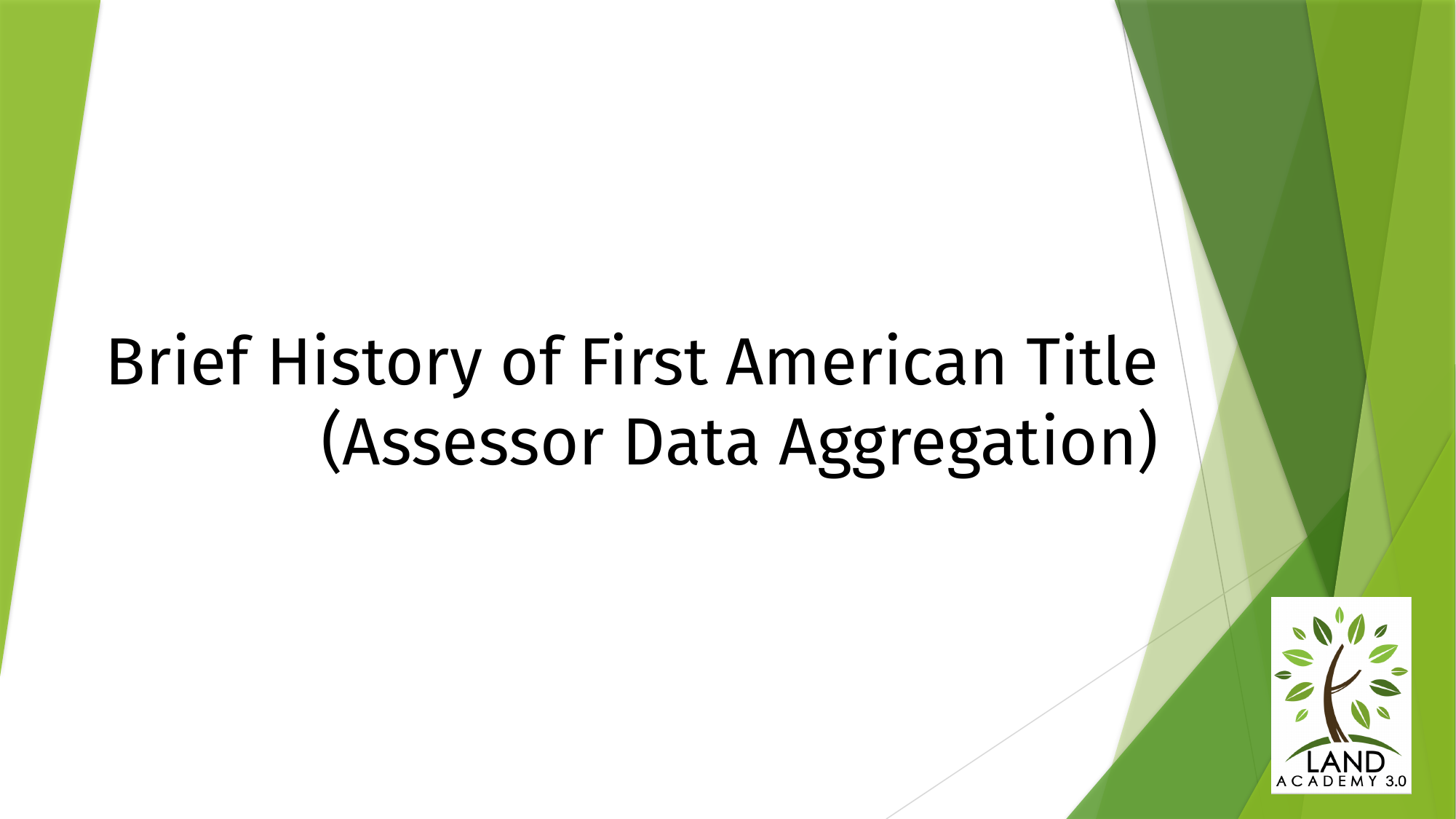

# Brief History of First American Title (Assessor Data Aggregation)